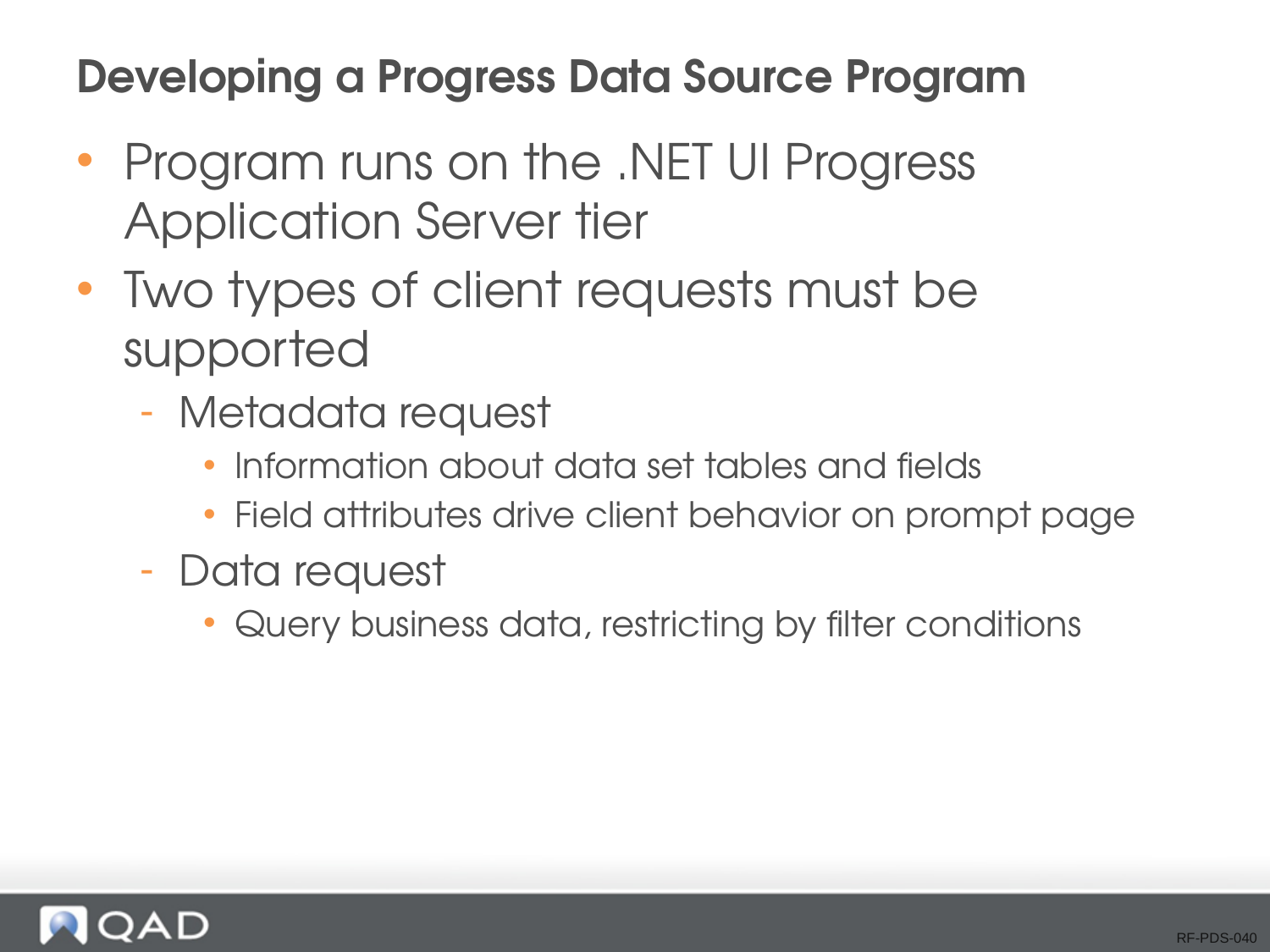

# Developing a Progress Data Source Program
Program runs on the .NET UI Progress Application Server tier
Two types of client requests must be supported
Metadata request
Information about data set tables and fields
Field attributes drive client behavior on prompt page
Data request
Query business data, restricting by filter conditions
RF-PDS-040